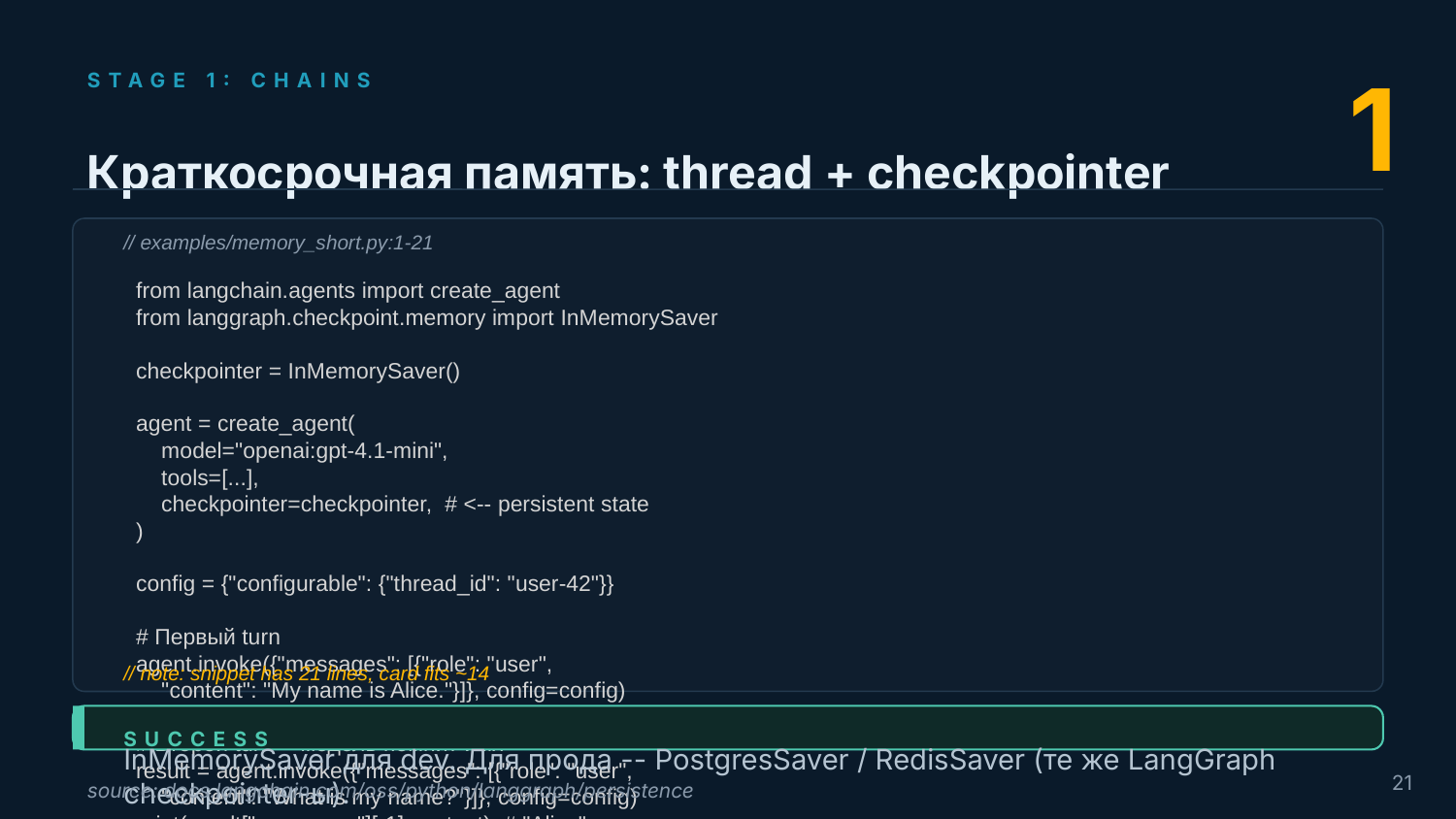

1
STAGE 1: CHAINS
Краткосрочная память: thread + checkpointer

// examples/memory_short.py:1-21
  from langchain.agents import create_agent
  from langgraph.checkpoint.memory import InMemorySaver

  checkpointer = InMemorySaver()

  agent = create_agent(
      model="openai:gpt-4.1-mini",
      tools=[...],
      checkpointer=checkpointer,  # <-- persistent state
  )

  config = {"configurable": {"thread_id": "user-42"}}

  # Первый turn
  agent.invoke({"messages": [{"role": "user",
      "content": "My name is Alice."}]}, config=config)

  # Второй turn -- модель помнит имя
  result = agent.invoke({"messages": [{"role": "user",
      "content": "What is my name?"}]}, config=config)
  print(result["messages"][-1].content)  # "Alice"

// note: snippet has 21 lines, card fits ~14

SUCCESS
InMemorySaver для dev. Для прода -- PostgresSaver / RedisSaver (те же LangGraph checkpointer-ы).
21
source: docs.langchain.com/oss/python/langgraph/persistence